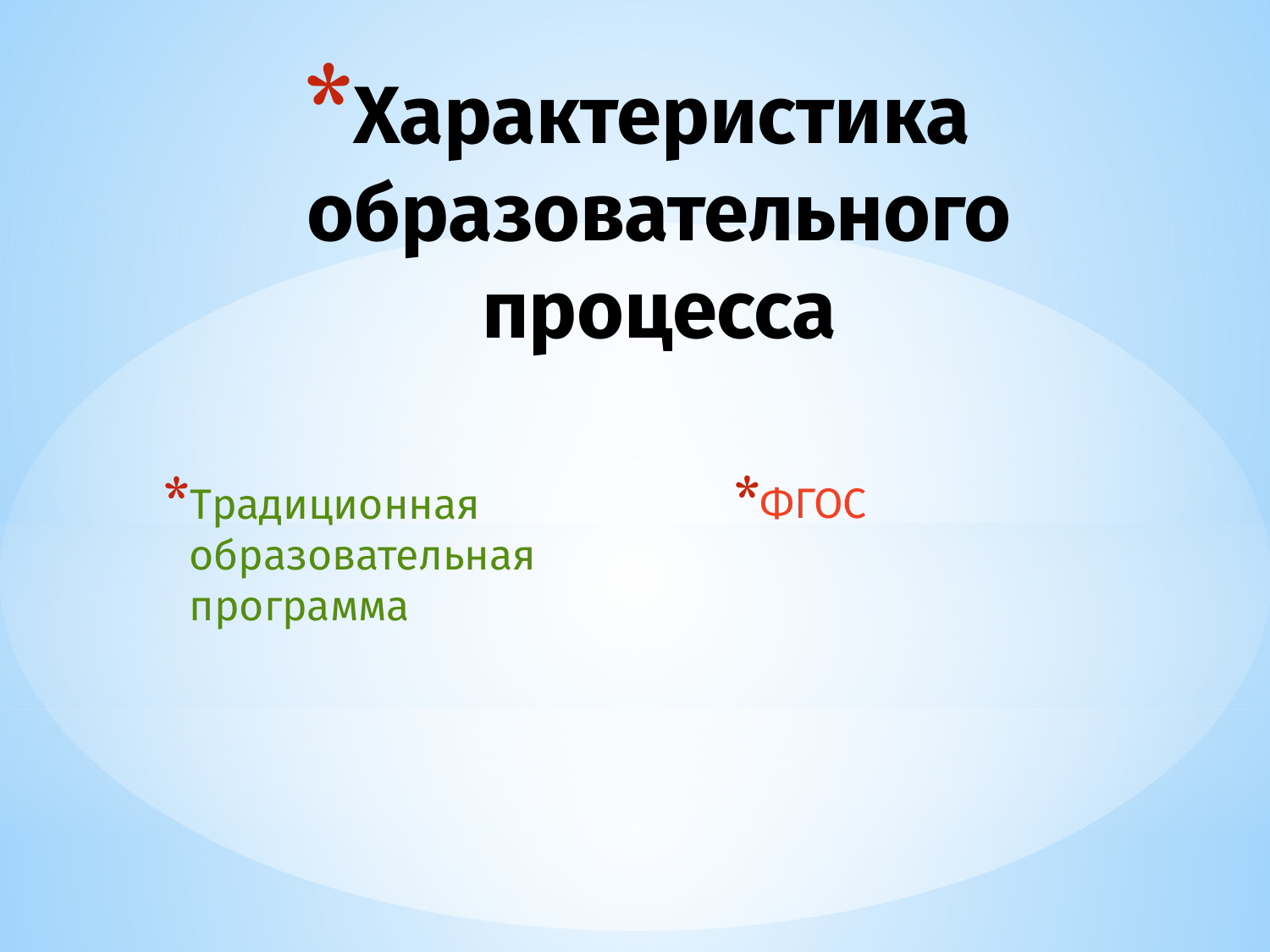

# Характеристика образовательного процесса
ФГОС
Традиционная образовательная программа